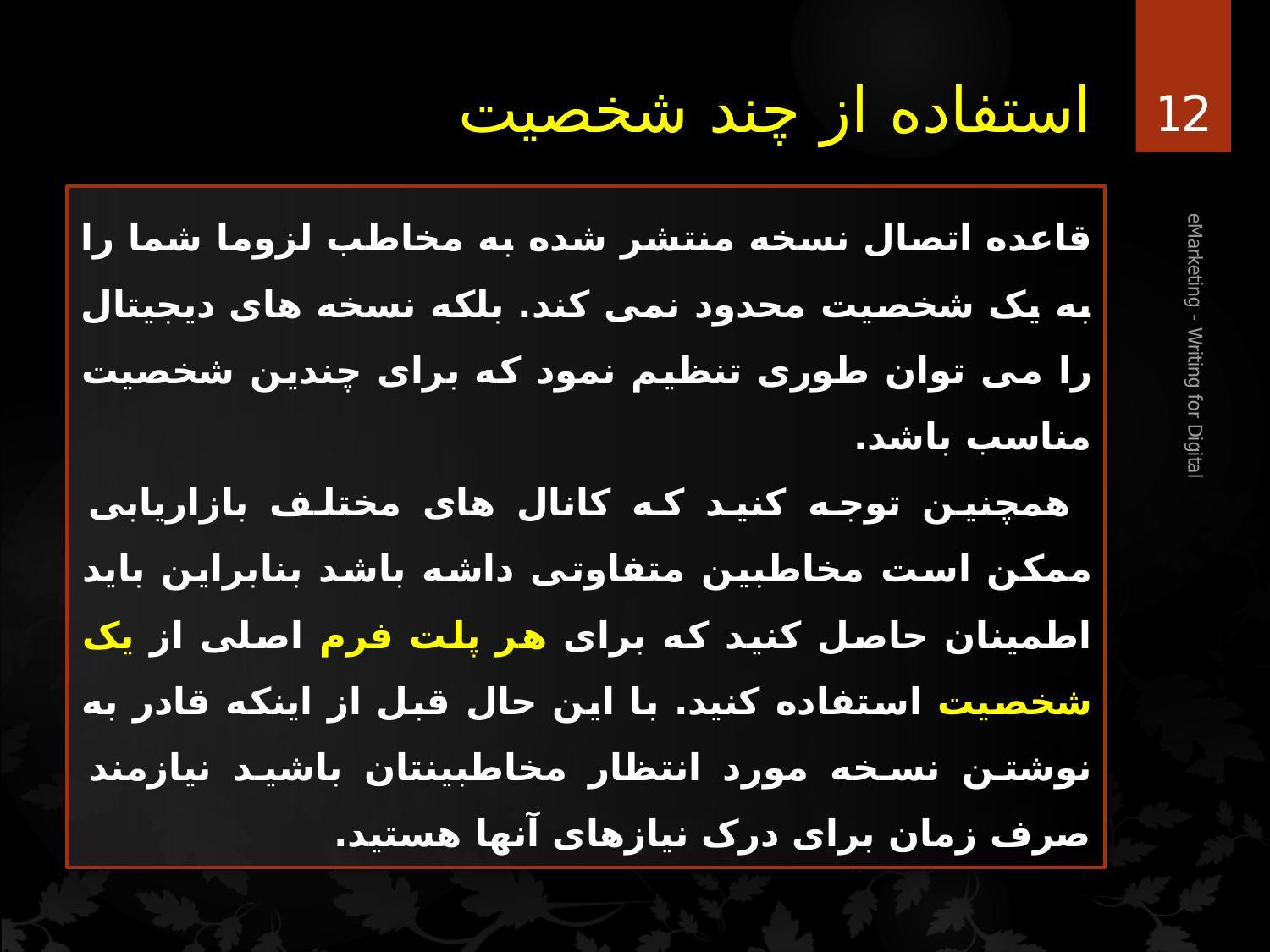

12
# استفاده از چند شخصیت
قاعده اتصال نسخه منتشر شده به مخاطب لزوما شما را به یک شخصیت محدود نمی کند. بلکه نسخه های دیجیتال را می توان طوری تنظیم نمود که برای چندین شخصیت مناسب باشد.
 همچنین توجه کنید که کانال های مختلف بازاریابی ممکن است مخاطبین متفاوتی داشه باشد بنابراین باید اطمینان حاصل کنید که برای هر پلت فرم اصلی از یک شخصیت استفاده کنید. با این حال قبل از اینکه قادر به نوشتن نسخه مورد انتظار مخاطبینتان باشید نیازمند صرف زمان برای درک نیازهای آنها هستید.

eMarketing - Writing for Digital